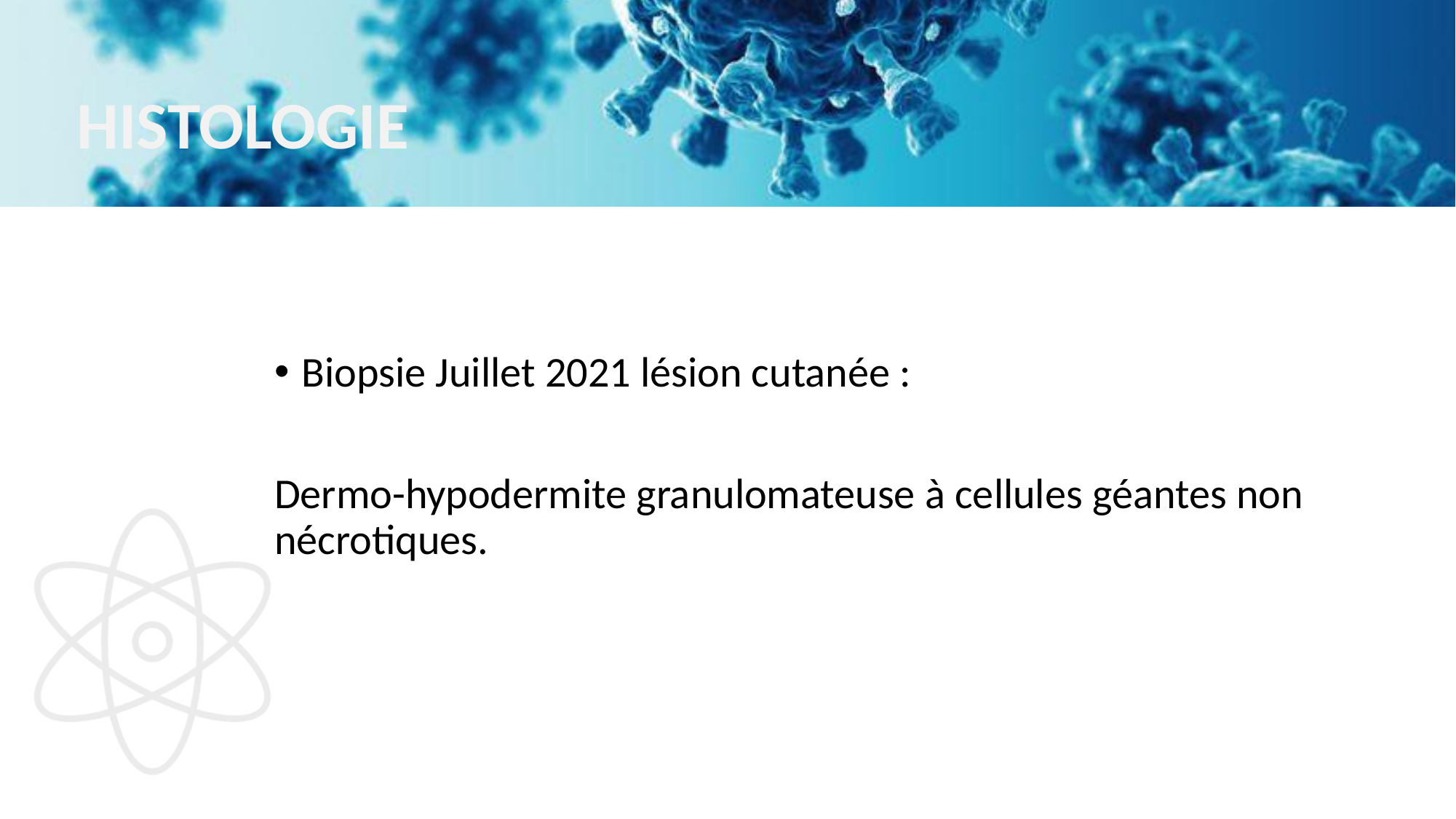

# HISTOLOGIE

Biopsie Juillet 2021 lésion cutanée :

Dermo-hypodermite granulomateuse à cellules géantes non nécrotiques.